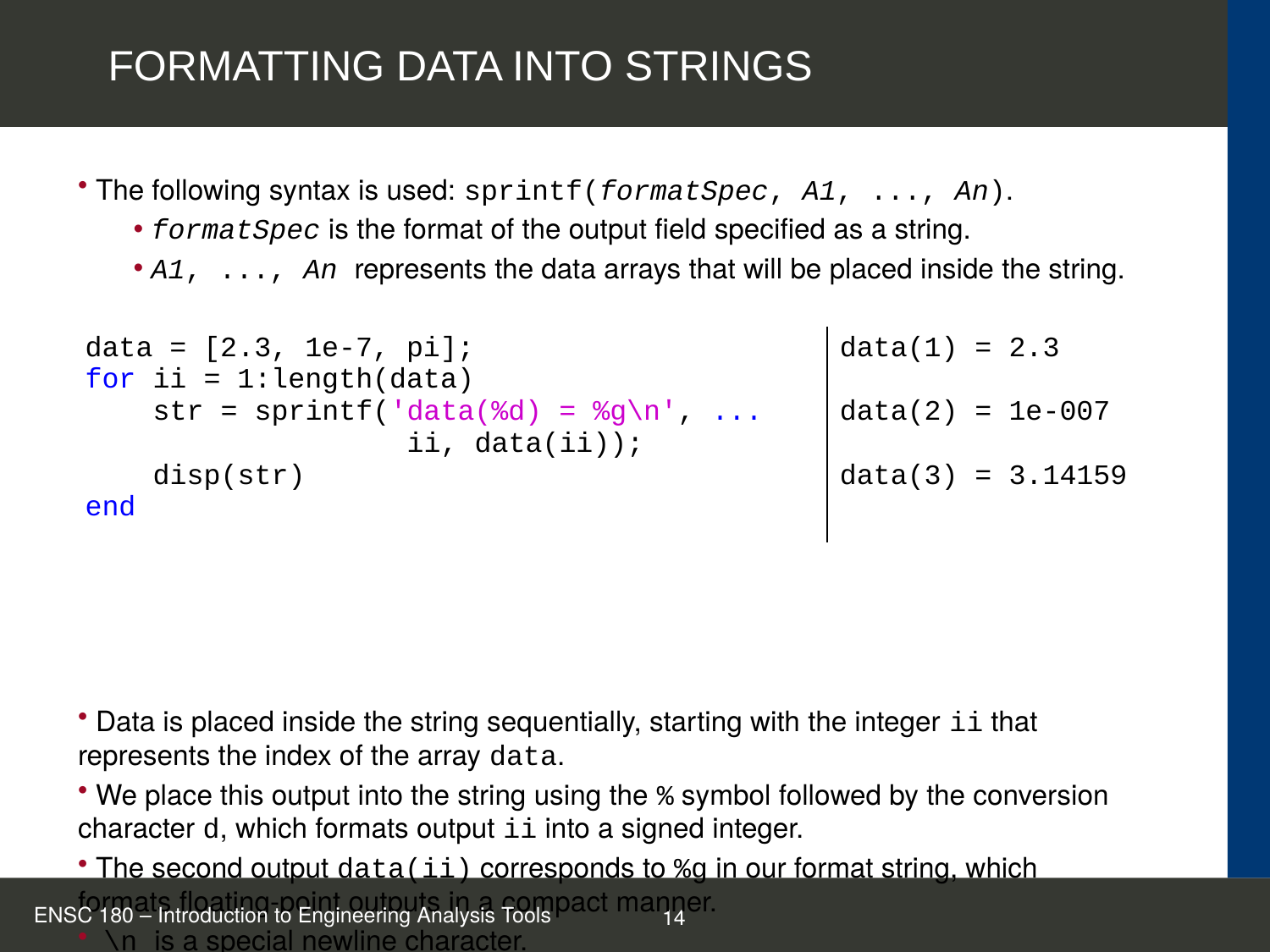

# FORMATTING DATA INTO STRINGS
 The following syntax is used: sprintf(formatSpec, A1, ..., An).
 formatSpec is the format of the output field specified as a string.
 A1, ..., An represents the data arrays that will be placed inside the string.

 Data is placed inside the string sequentially, starting with the integer ii that represents the index of the array data.
 We place this output into the string using the % symbol followed by the conversion character d, which formats output ii into a signed integer.
 The second output data(ii) corresponds to %g in our format string, which formats floating-point outputs in a compact manner.
  \n is a special newline character.

| data = [2.3, 1e-7, pi]; for ii = 1:length(data) str = sprintf('data(%d) = %g\n', ... ii, data(ii)); disp(str) end | data(1) = 2.3 data(2) = 1e-007 data(3) = 3.14159 |
| --- | --- |
ENSC 180 – Introduction to Engineering Analysis Tools